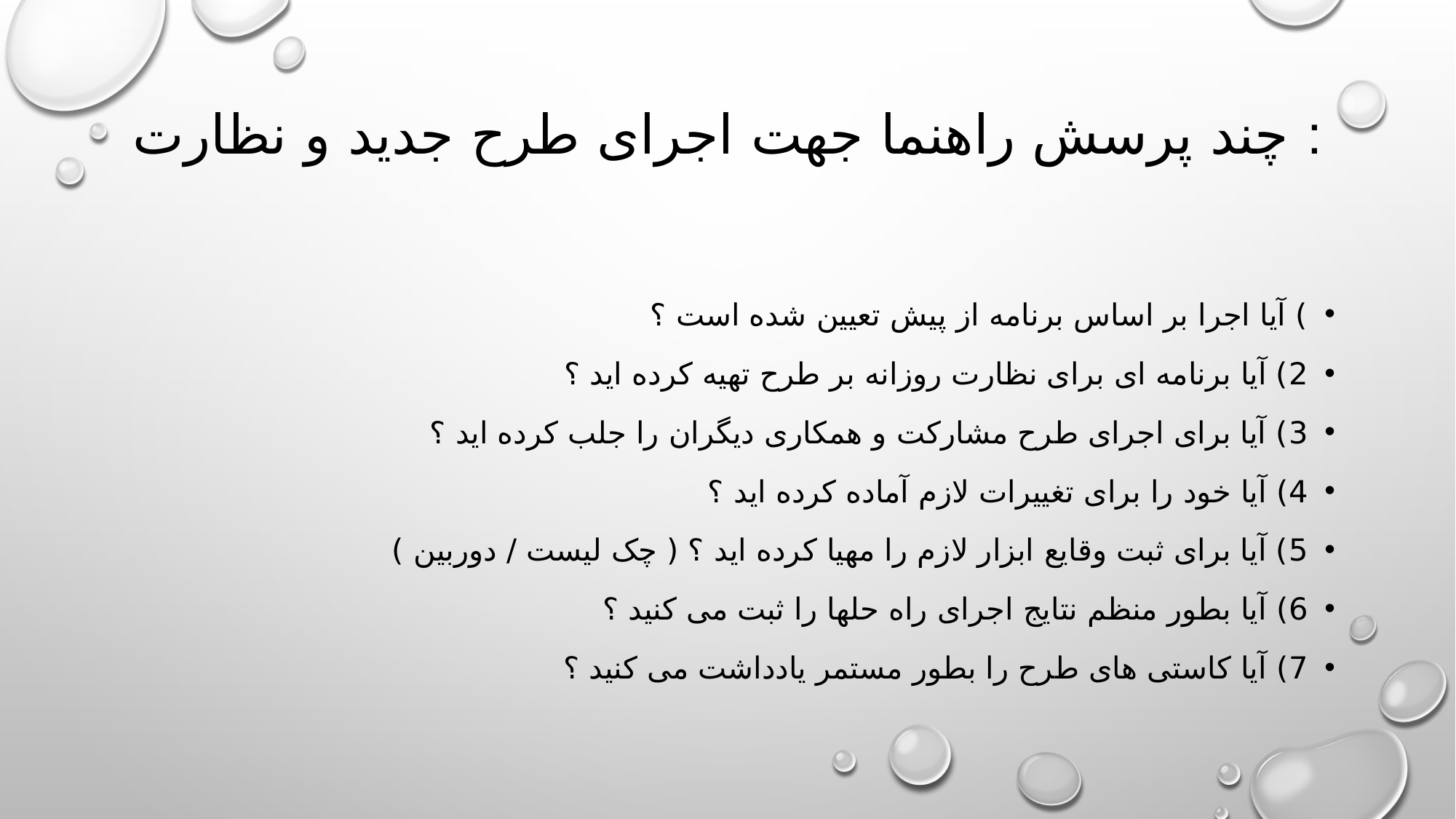

# چند پرسش راهنما جهت اجرای طرح جدید و نظارت :
) آیا اجرا بر اساس برنامه از پیش تعیین شده است ؟
2) آیا برنامه ای برای نظارت روزانه بر طرح تهیه کرده اید ؟
3) آیا برای اجرای طرح مشارکت و همکاری دیگران را جلب کرده اید ؟
4) آیا خود را برای تغییرات لازم آماده کرده اید ؟
5) آیا برای ثبت وقایع ابزار لازم را مهیا کرده اید ؟ ( چک لیست / دوربین )
6) آیا بطور منظم نتایج اجرای راه حلها را ثبت می کنید ؟
7) آیا کاستی های طرح را بطور مستمر یادداشت می کنید ؟